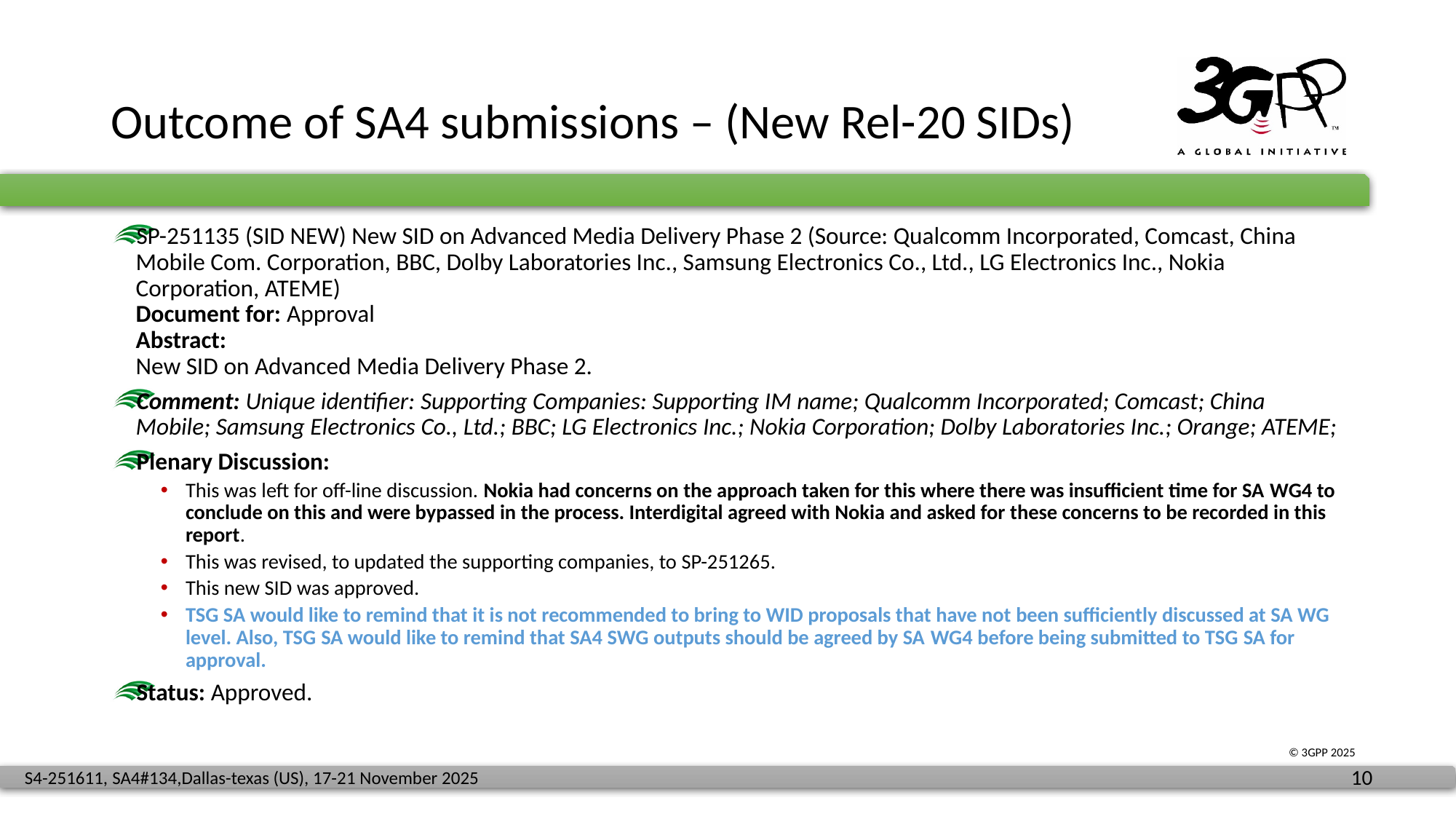

# Outcome of SA4 submissions – (New Rel-20 SIDs)
SP-251135 (SID NEW) New SID on Advanced Media Delivery Phase 2 (Source: Qualcomm Incorporated, Comcast, China Mobile Com. Corporation, BBC, Dolby Laboratories Inc., Samsung Electronics Co., Ltd., LG Electronics Inc., Nokia Corporation, ATEME)
Document for: Approval
Abstract:
New SID on Advanced Media Delivery Phase 2.
Comment: Unique identifier: Supporting Companies: Supporting IM name; Qualcomm Incorporated; Comcast; China Mobile; Samsung Electronics Co., Ltd.; BBC; LG Electronics Inc.; Nokia Corporation; Dolby Laboratories Inc.; Orange; ATEME;
Plenary Discussion:
This was left for off-line discussion. Nokia had concerns on the approach taken for this where there was insufficient time for SA WG4 to conclude on this and were bypassed in the process. Interdigital agreed with Nokia and asked for these concerns to be recorded in this report.
This was revised, to updated the supporting companies, to SP-251265.
This new SID was approved.
TSG SA would like to remind that it is not recommended to bring to WID proposals that have not been sufficiently discussed at SA WG level. Also, TSG SA would like to remind that SA4 SWG outputs should be agreed by SA WG4 before being submitted to TSG SA for approval.
Status: Approved.